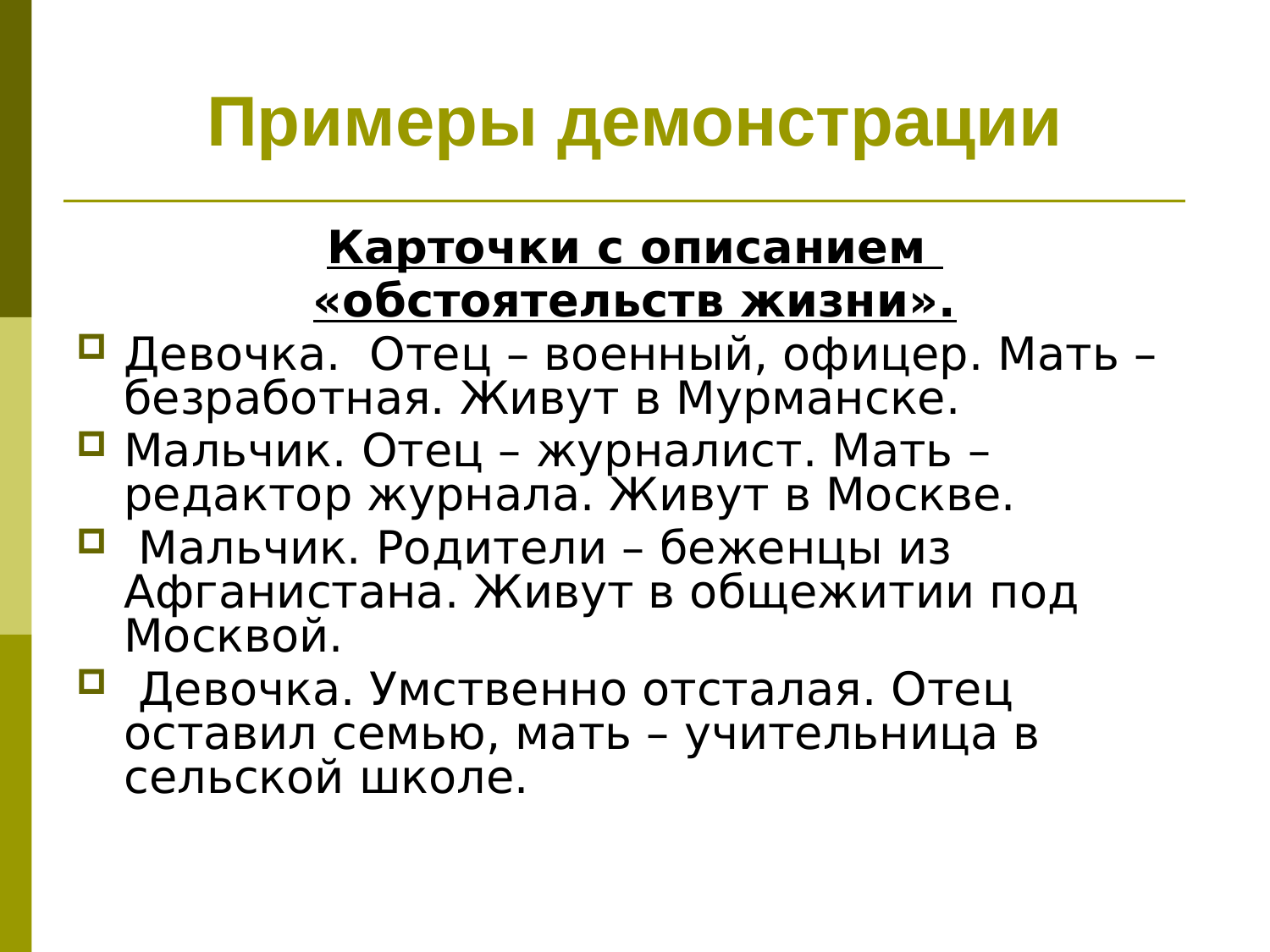

Примеры демонстрации
Карточки с описанием
«обстоятельств жизни».
Девочка.  Отец – военный, офицер. Мать – безработная. Живут в Мурманске.
Мальчик. Отец – журналист. Мать – редактор журнала. Живут в Москве.
 Мальчик. Родители – беженцы из Афганистана. Живут в общежитии под Москвой.
 Девочка. Умственно отсталая. Отец оставил семью, мать – учительница в сельской школе.